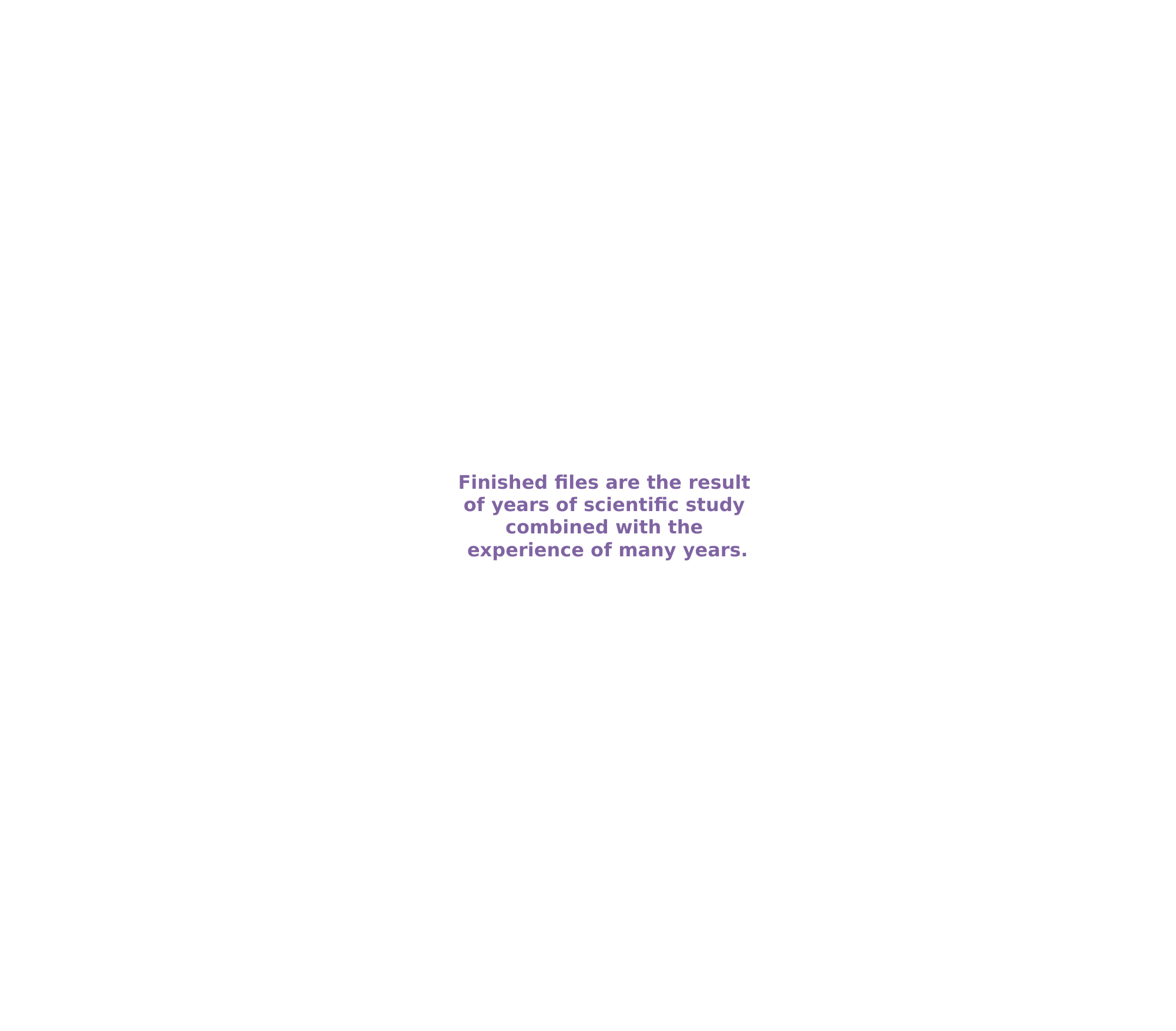

# Finished files are the result of years of scientific study combined with the experience of many years.